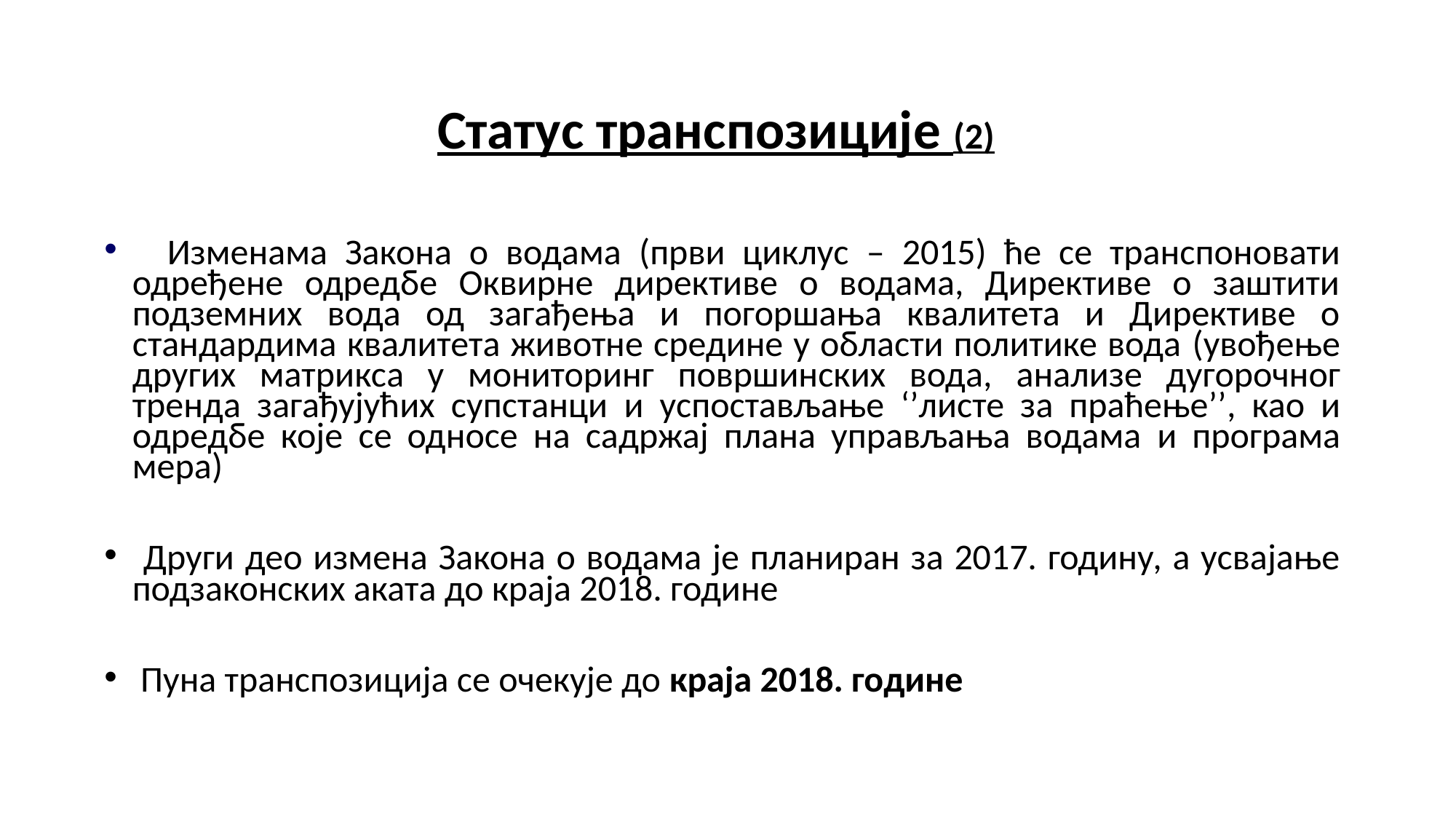

Статус транспозиције (2)
  Изменама Закона о водама (први циклус – 2015) ће се транспоновати одређене одредбе Оквирне директиве о водама, Директиве о заштити подземних вода од загађења и погоршања квалитета и Директиве о стандардима квалитета животне средине у области политике вода (увођење других матрикса у мониторинг површинских вода, анализе дугорочног тренда загађујућих супстанци и успостављање ‘’листе за праћење’’, као и одредбе које се односе на садржај плана управљања водама и програма мера)

 Други део измена Закона о водама је планиран за 2017. годину, а усвајање подзаконских аката до краја 2018. године

 Пуна транспозиција се очекује до краја 2018. године